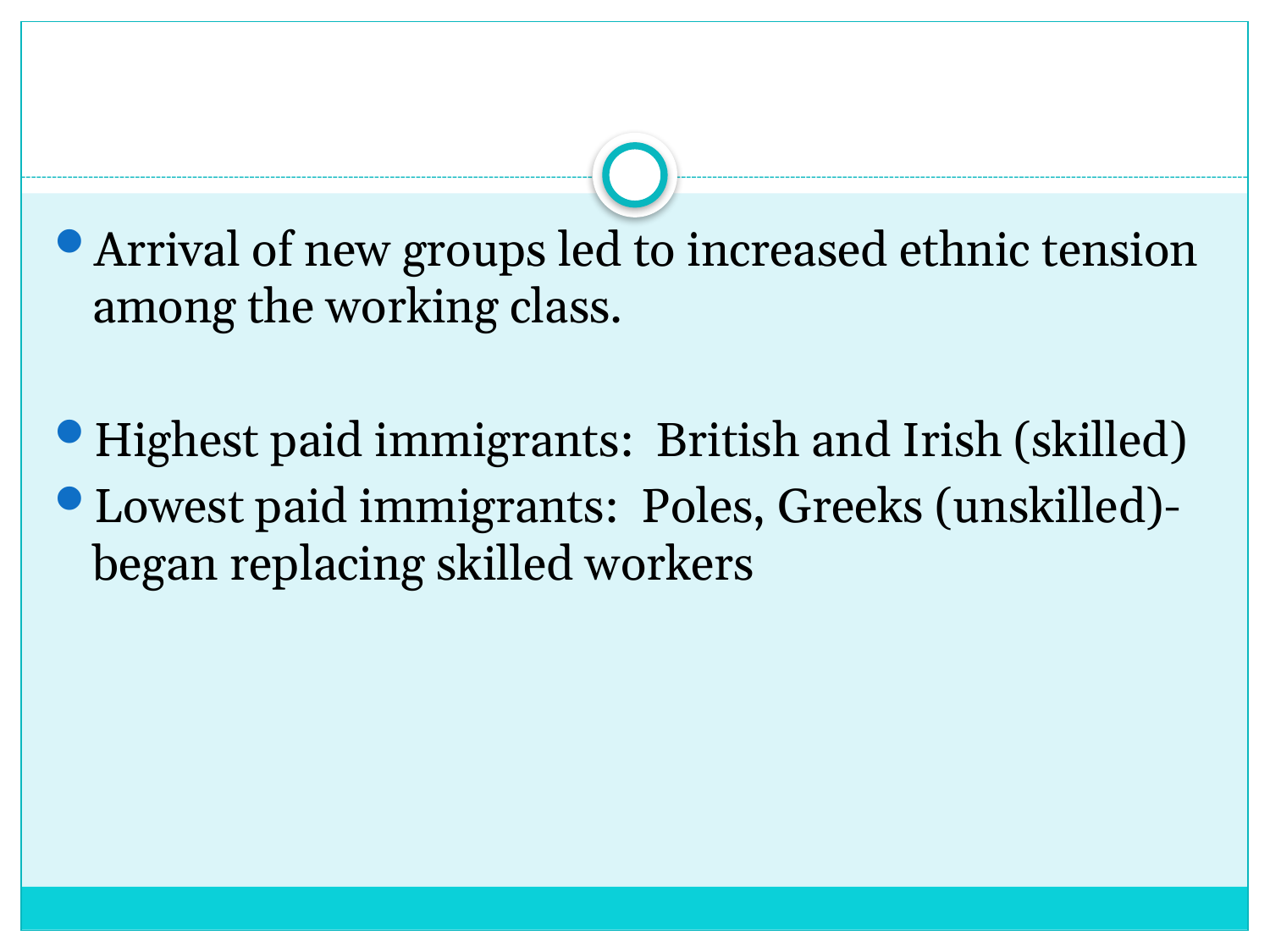

#
Arrival of new groups led to increased ethnic tension among the working class.

Highest paid immigrants:  British and Irish (skilled)
Lowest paid immigrants:  Poles, Greeks (unskilled)-  began replacing skilled workers